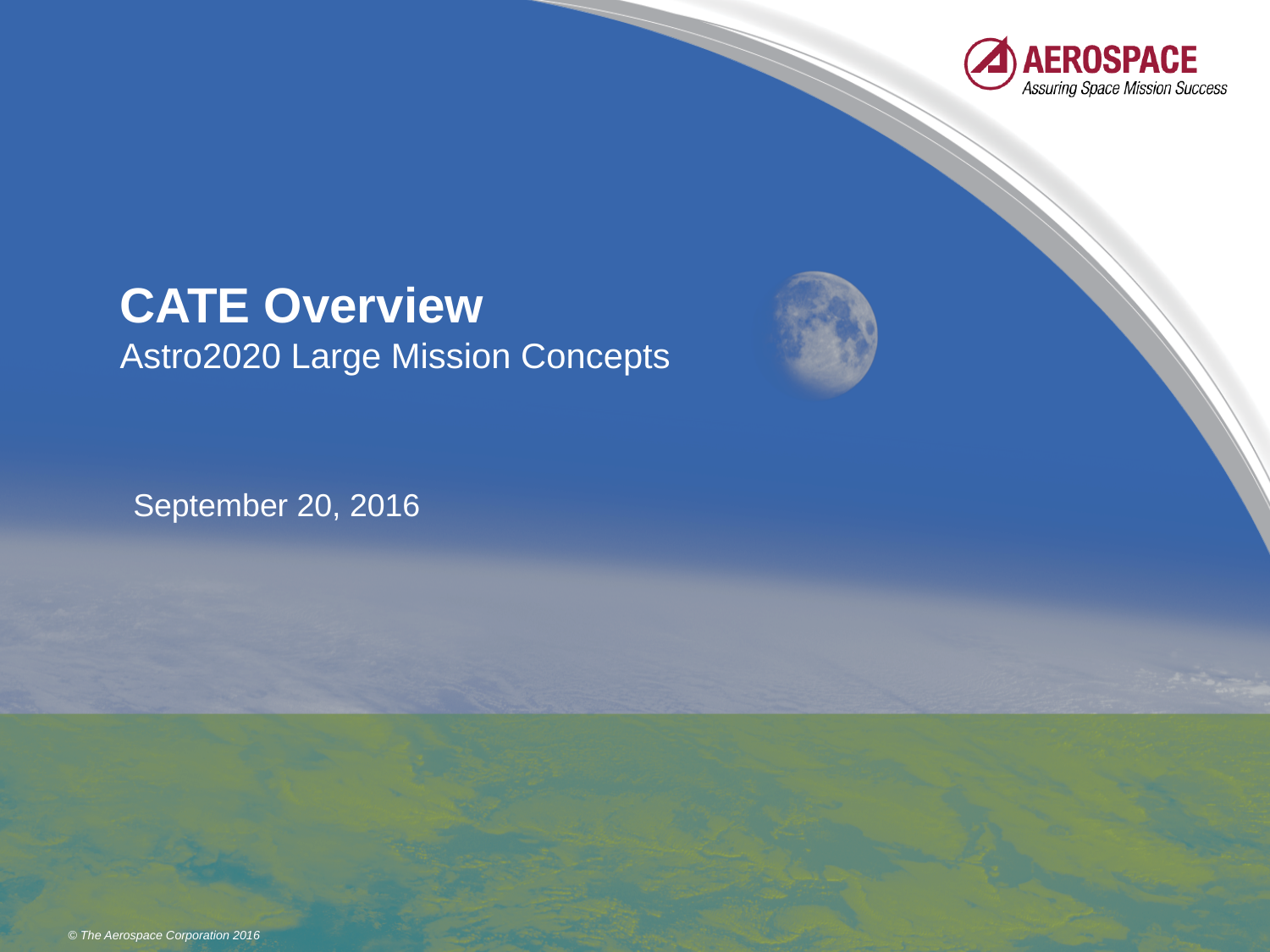

# CATE Overview Astro2020 Large Mission Concepts
September 20, 2016